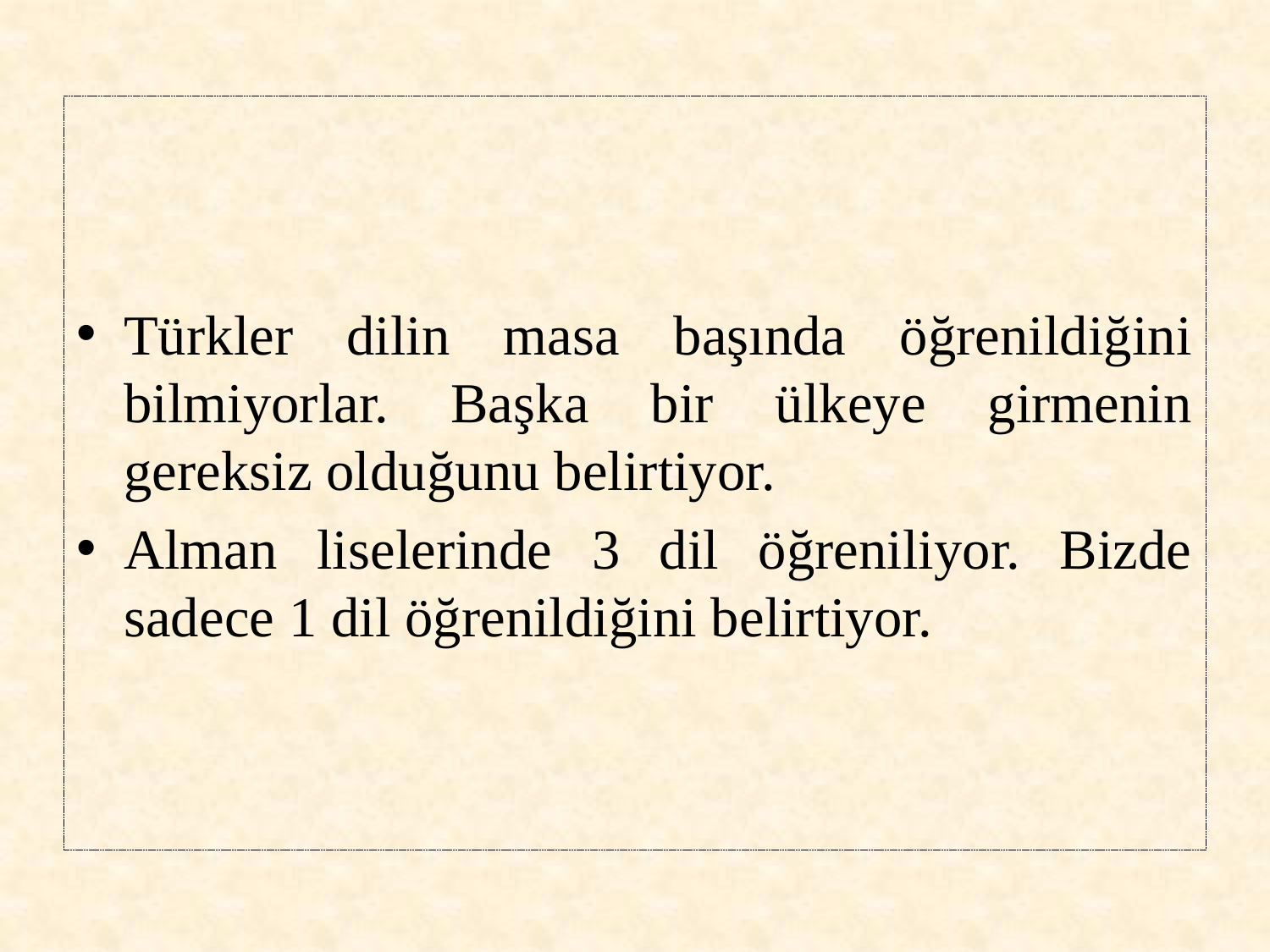

Türkler dilin masa başında öğrenildiğini bilmiyorlar. Başka bir ülkeye girmenin gereksiz olduğunu belirtiyor.
Alman liselerinde 3 dil öğreniliyor. Bizde sadece 1 dil öğrenildiğini belirtiyor.